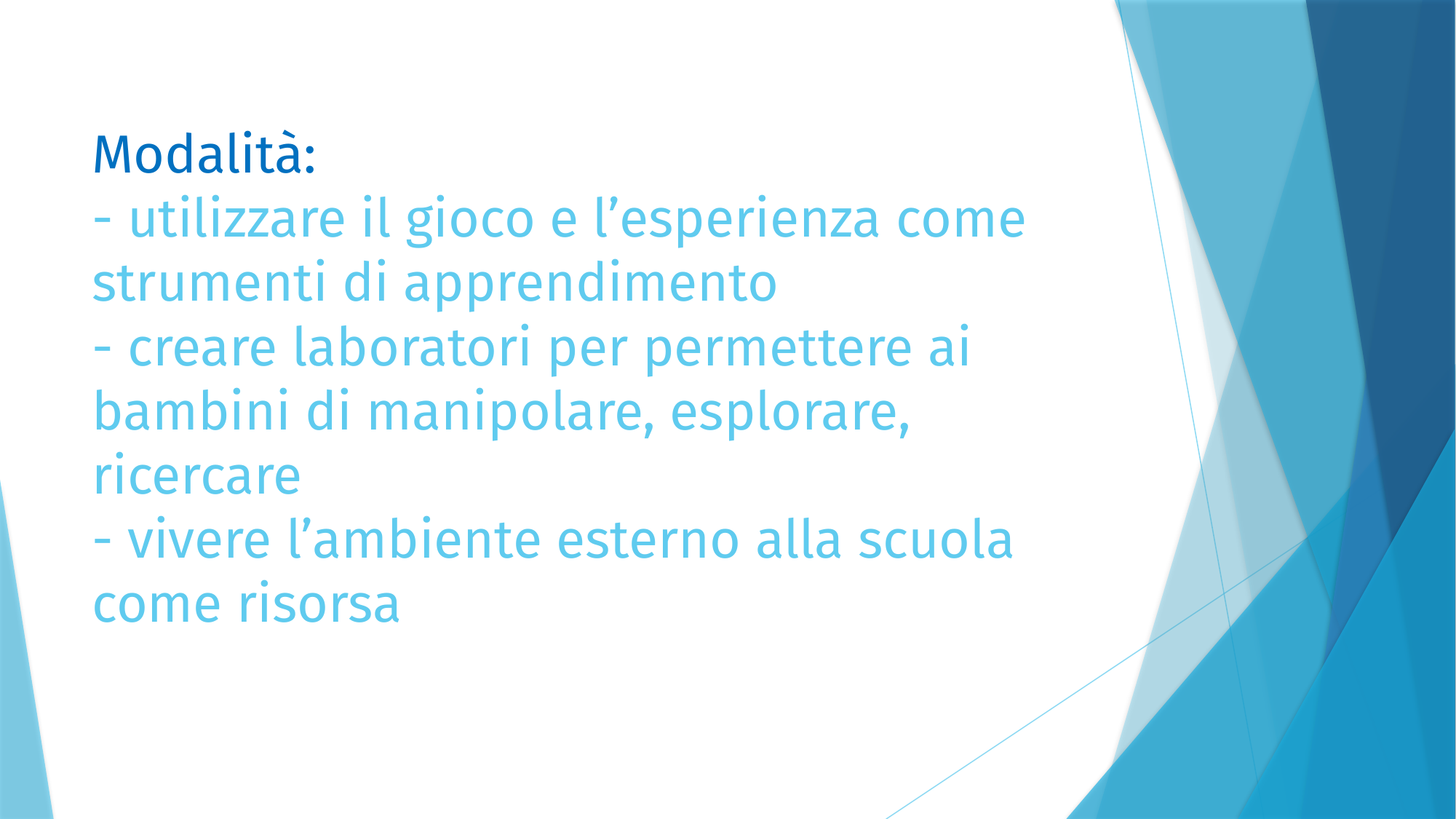

# Modalità: - utilizzare il gioco e l’esperienza come strumenti di apprendimento - creare laboratori per permettere ai bambini di manipolare, esplorare, ricercare - vivere l’ambiente esterno alla scuola come risorsa